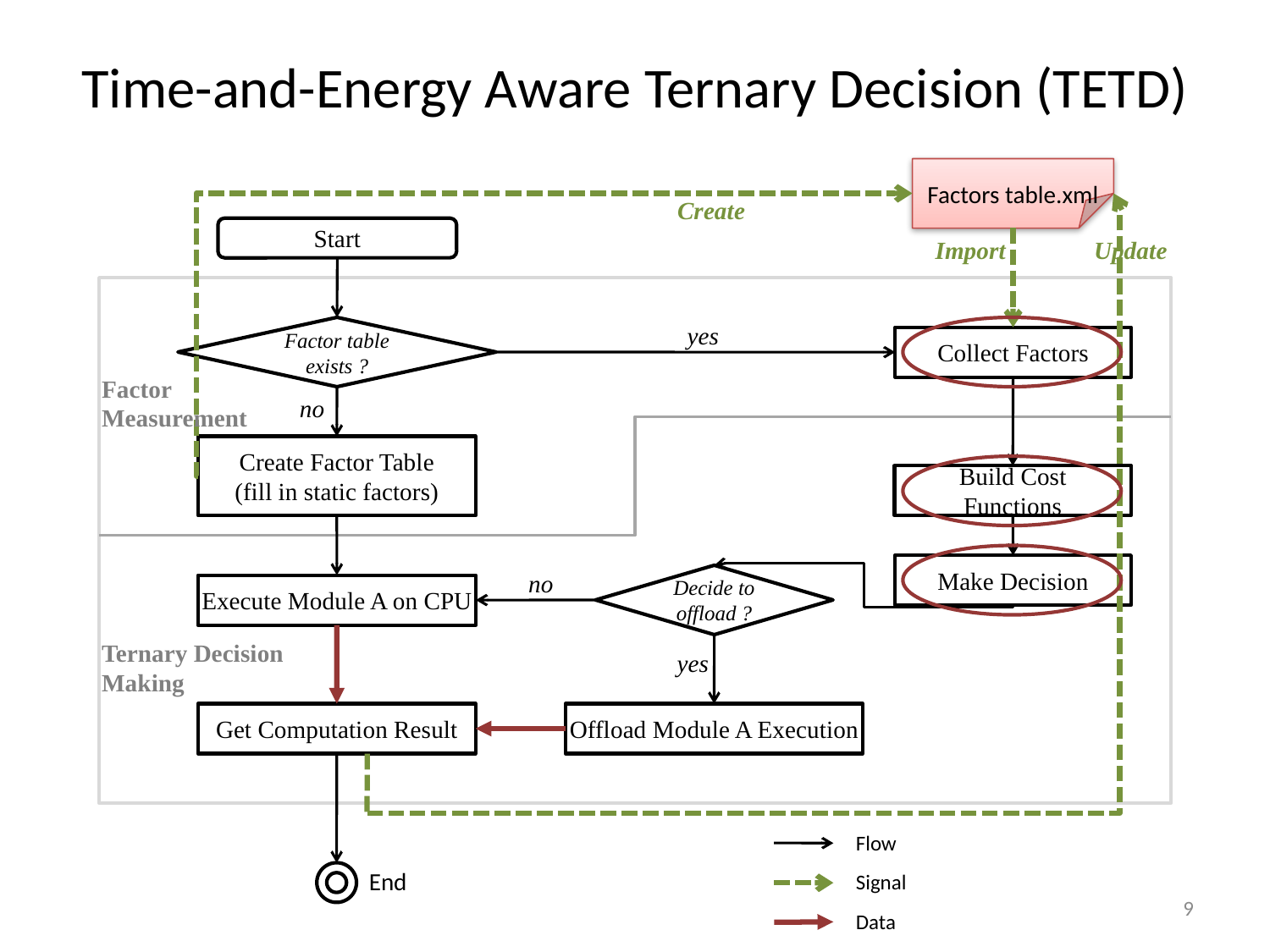

# Time-and-Energy Aware Ternary Decision (TETD)
Factors table.xml
Create
Start
Import
Update

yes
Factor table exists ?

Collect Factors
Factor
Measurement
no
Create Factor Table
(fill in static factors)

Build Cost Functions

Make Decision
no
Decide to offload ?
Execute Module A on CPU
Ternary Decision
Making
yes
Get Computation Result
Offload Module A Execution
Flow
End

Signal
9
Data